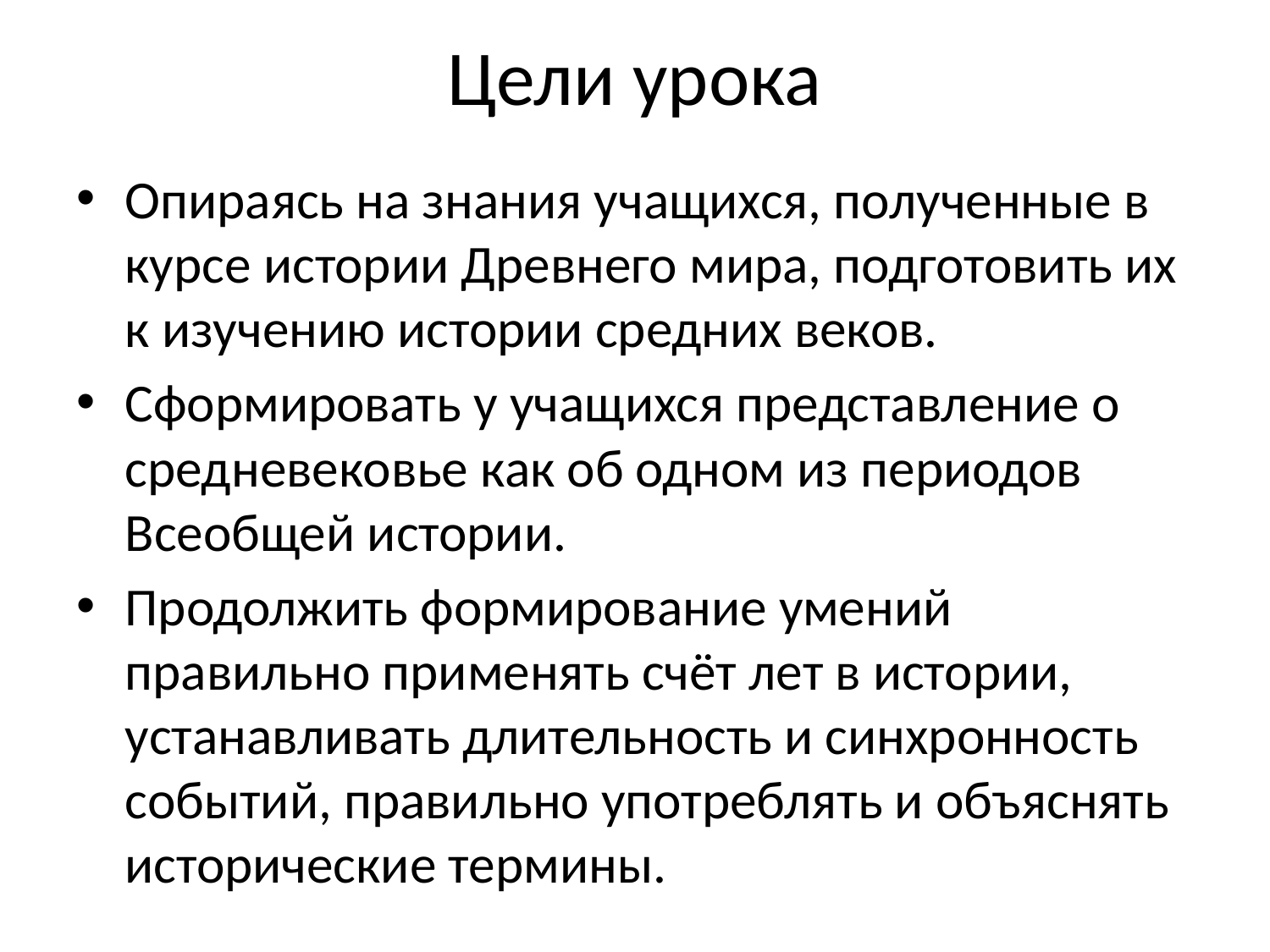

# Цели урока
Опираясь на знания учащихся, полученные в курсе истории Древнего мира, подготовить их к изучению истории средних веков.
Сформировать у учащихся представление о средневековье как об одном из периодов Всеобщей истории.
Продолжить формирование умений правильно применять счёт лет в истории, устанавливать длительность и синхронность событий, правильно употреблять и объяснять исторические термины.